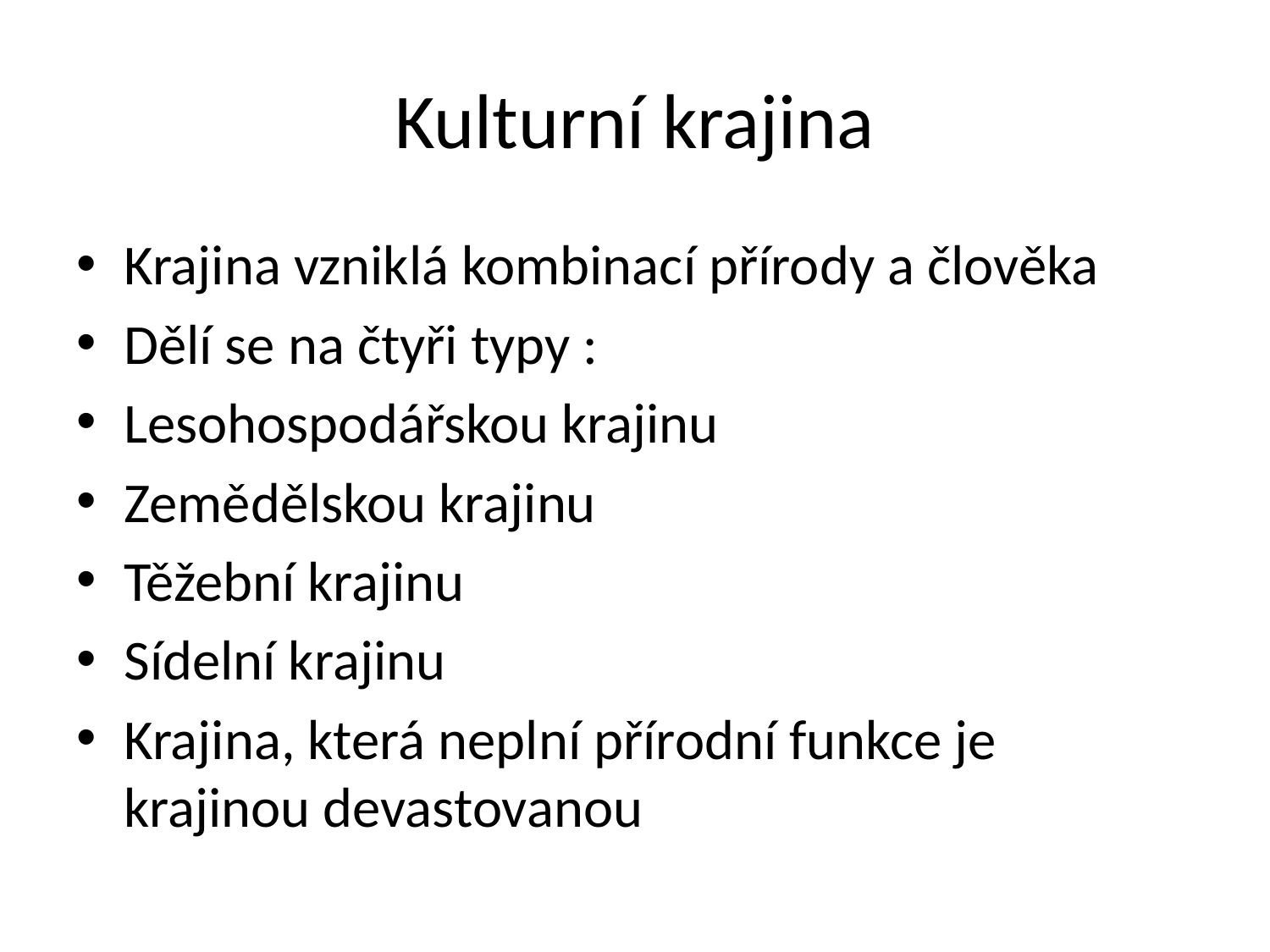

# Kulturní krajina
Krajina vzniklá kombinací přírody a člověka
Dělí se na čtyři typy :
Lesohospodářskou krajinu
Zemědělskou krajinu
Těžební krajinu
Sídelní krajinu
Krajina, která neplní přírodní funkce je krajinou devastovanou